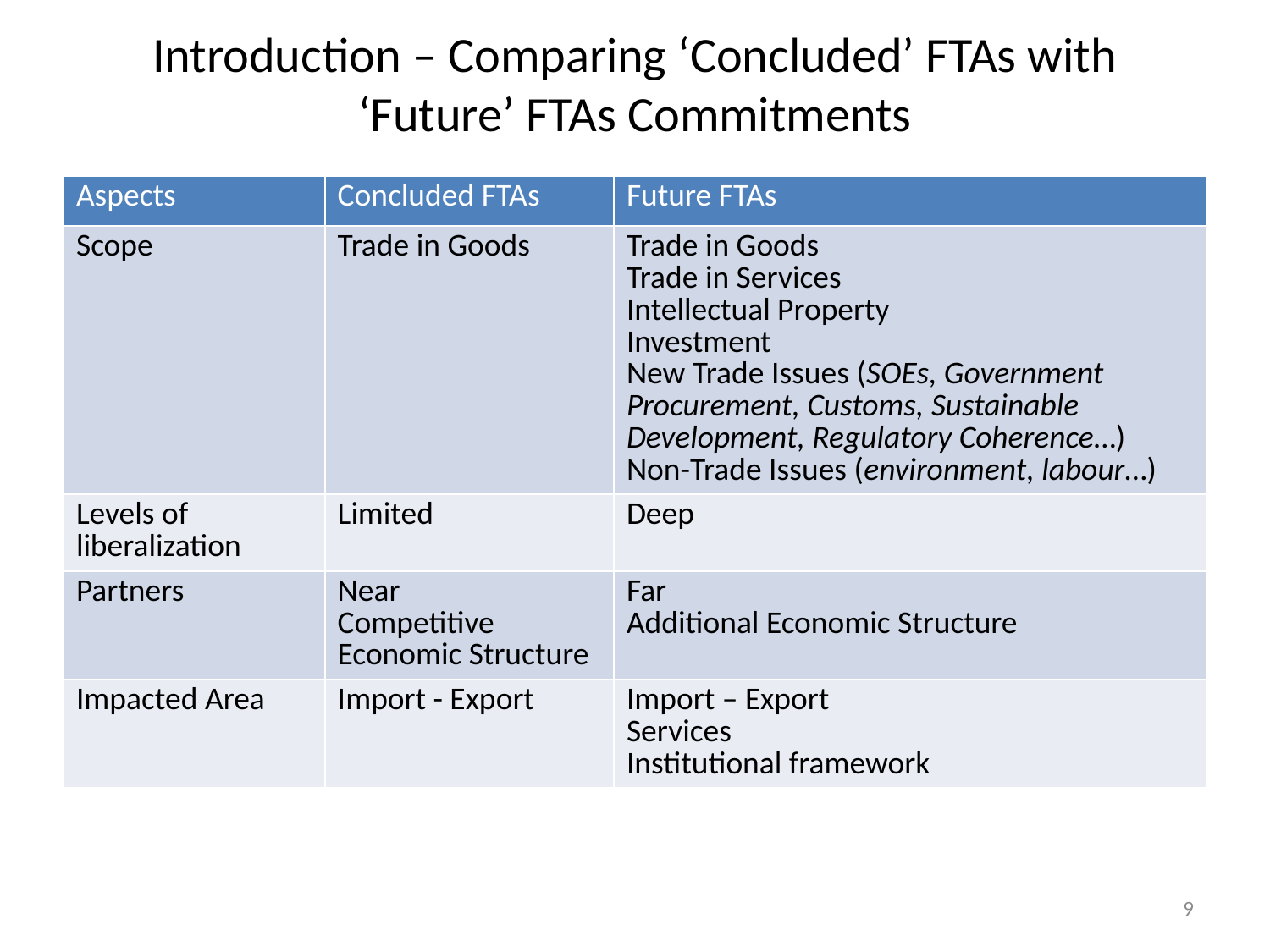

# Introduction – Comparing ‘Concluded’ FTAs with ‘Future’ FTAs Commitments
| Aspects | Concluded FTAs | Future FTAs |
| --- | --- | --- |
| Scope | Trade in Goods | Trade in Goods Trade in Services Intellectual Property Investment New Trade Issues (SOEs, Government Procurement, Customs, Sustainable Development, Regulatory Coherence…) Non-Trade Issues (environment, labour…) |
| Levels of liberalization | Limited | Deep |
| Partners | Near Competitive Economic Structure | Far Additional Economic Structure |
| Impacted Area | Import - Export | Import – Export Services Institutional framework |
9